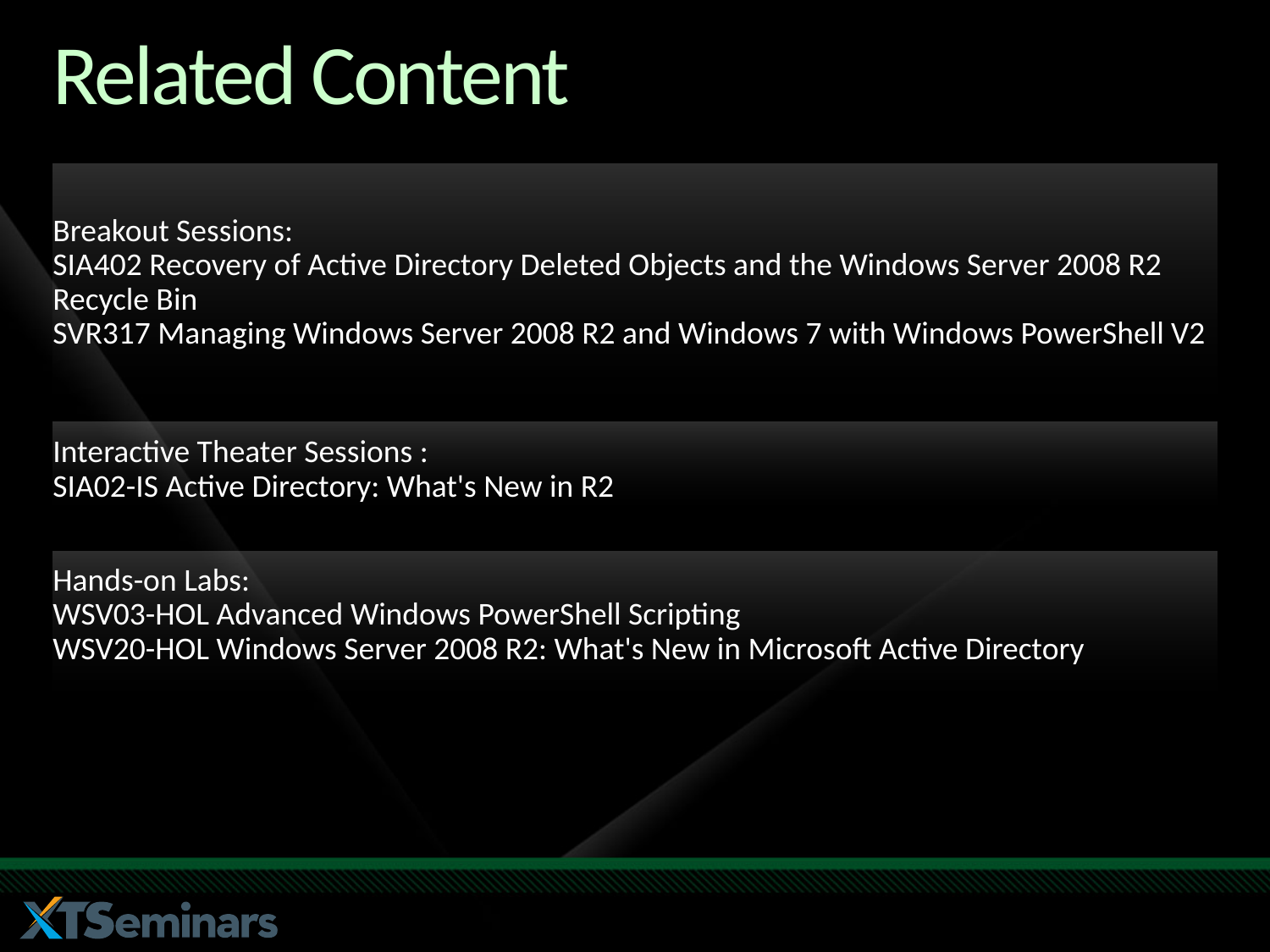

Required Slide
Speakers,
please list the Breakout Sessions,
TLC Interactive Theaters and Labs
that are related to your session.
# Related Content

Breakout Sessions:
SIA402 Recovery of Active Directory Deleted Objects and the Windows Server 2008 R2 Recycle Bin
SVR317 Managing Windows Server 2008 R2 and Windows 7 with Windows PowerShell V2

Interactive Theater Sessions :
SIA02-IS Active Directory: What's New in R2
Hands-on Labs:
WSV03-HOL Advanced Windows PowerShell Scripting
WSV20-HOL Windows Server 2008 R2: What's New in Microsoft Active Directory